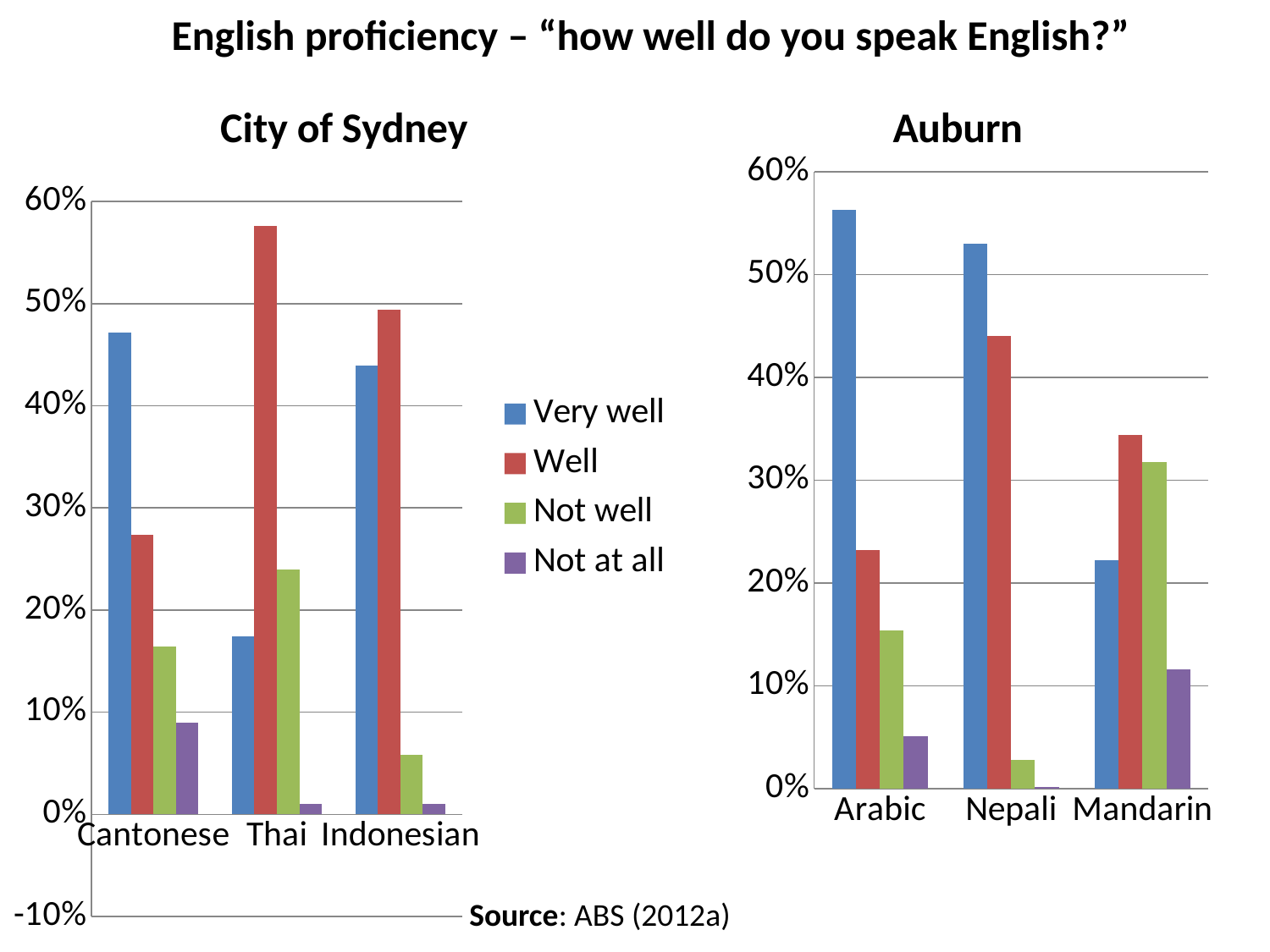

English proficiency – “how well do you speak English?”

### Chart: City of Sydney

| Category | Very well | Well | Not well | Not at all |
|---|---|---|---|---|
| Cantonese | 0.472 | 0.274 | 0.164 | 0.09 |
| Thai | 0.174 | 0.576 | 0.24 | 0.01 |
| Indonesian | 0.439 | 0.494 | 0.058 | 0.01 |

### Chart: Auburn

| Category | Very well | Well | Not well | Not at all |
|---|---|---|---|---|
| Arabic | 0.563 | 0.232 | 0.154 | 0.051 |
| Nepali | 0.53 | 0.44 | 0.028 | 0.002 |
| Mandarin | 0.222 | 0.344 | 0.318 | 0.116 |
Source: ABS (2012a)